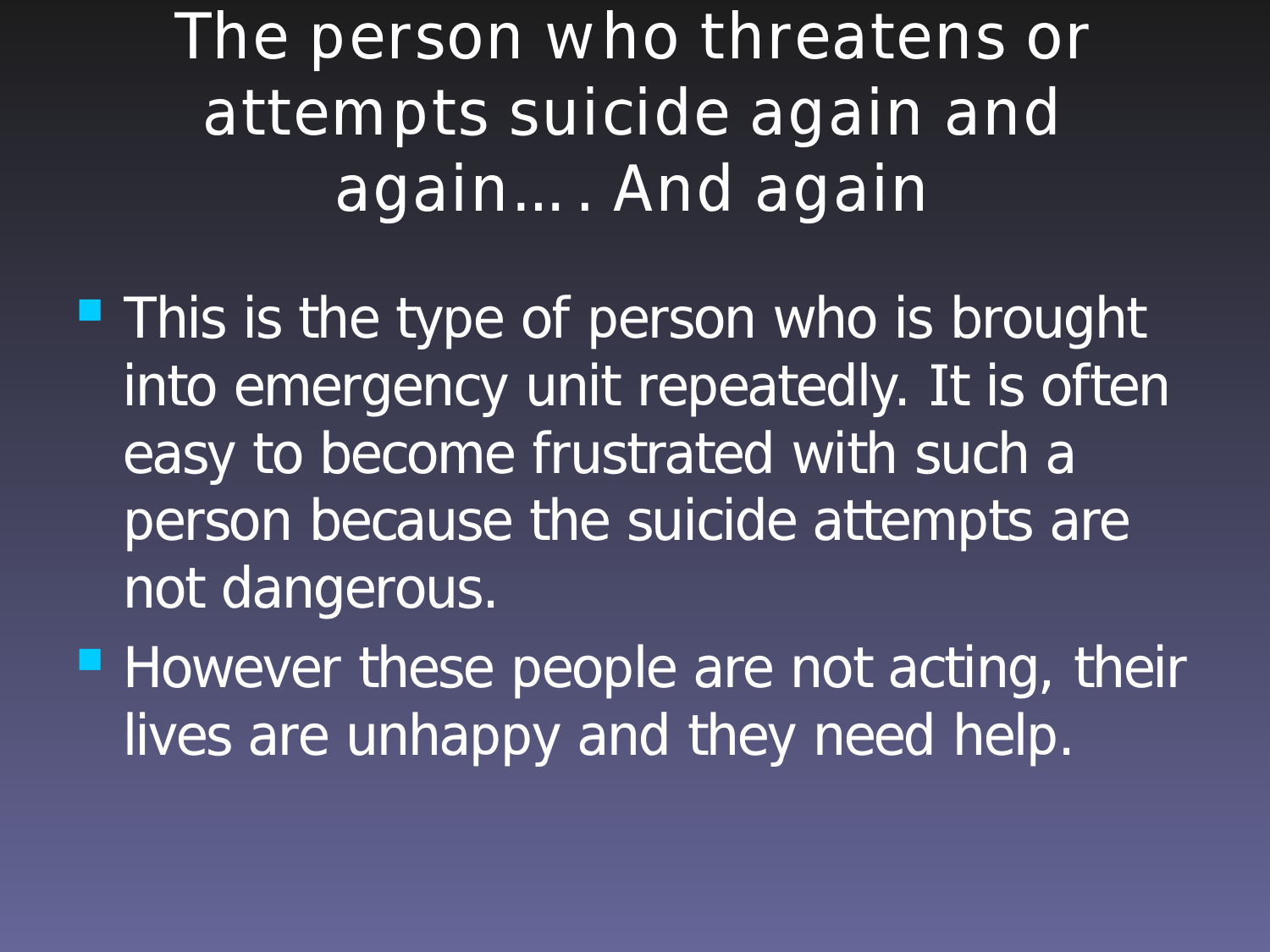

# The person who threatens or attempts suicide again and again…. And again
This is the type of person who is brought into emergency unit repeatedly. It is often easy to become frustrated with such a person because the suicide attempts are not dangerous.
However these people are not acting, their lives are unhappy and they need help.